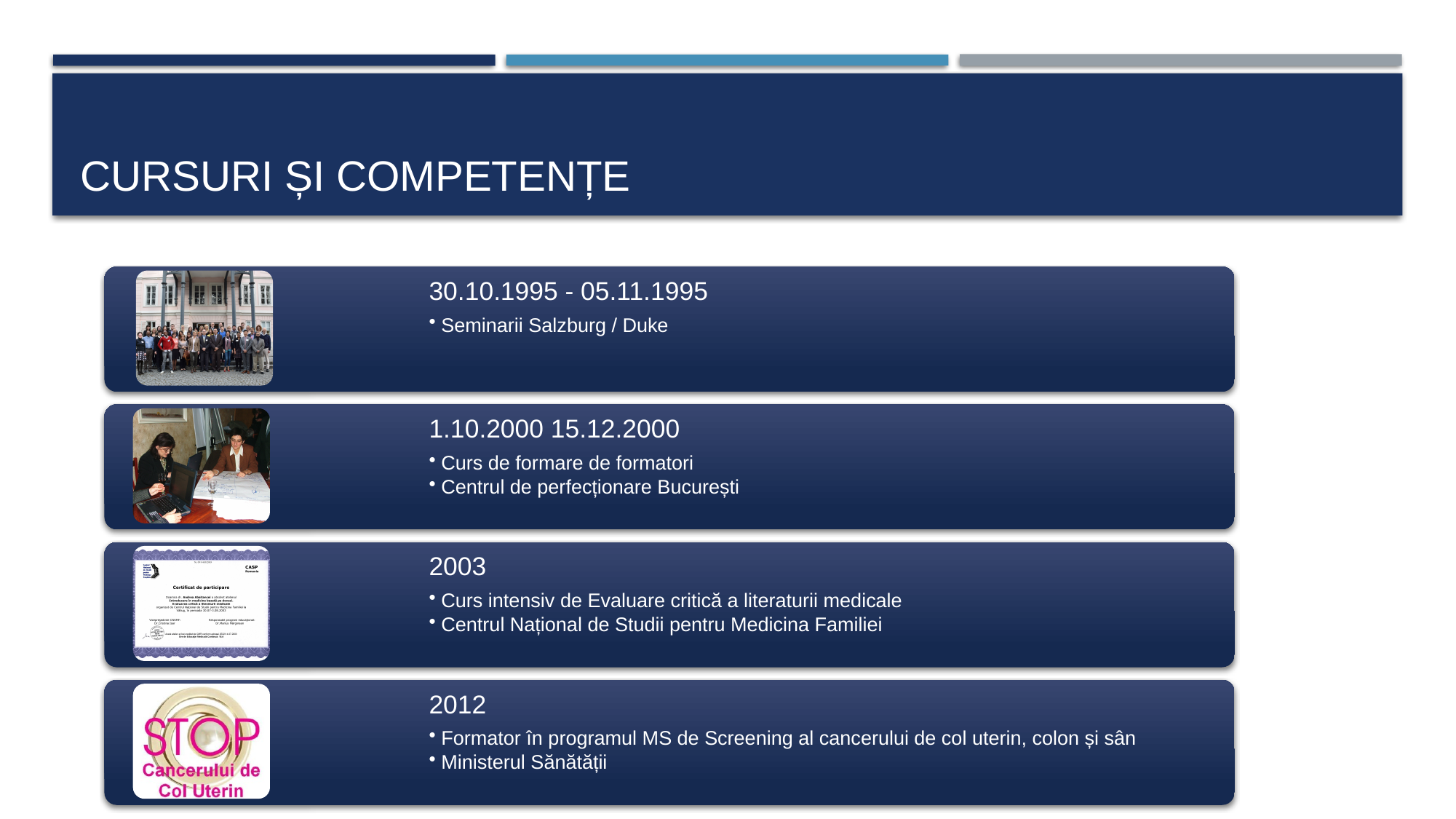

# Cursuri și competențe
30.10.1995 - 05.11.1995
 Seminarii Salzburg / Duke
1.10.2000 15.12.2000
 Curs de formare de formatori
 Centrul de perfecționare București
2003
 Curs intensiv de Evaluare critică a literaturii medicale
 Centrul Național de Studii pentru Medicina Familiei
2012
 Formator în programul MS de Screening al cancerului de col uterin, colon și sân
 Ministerul Sănătății